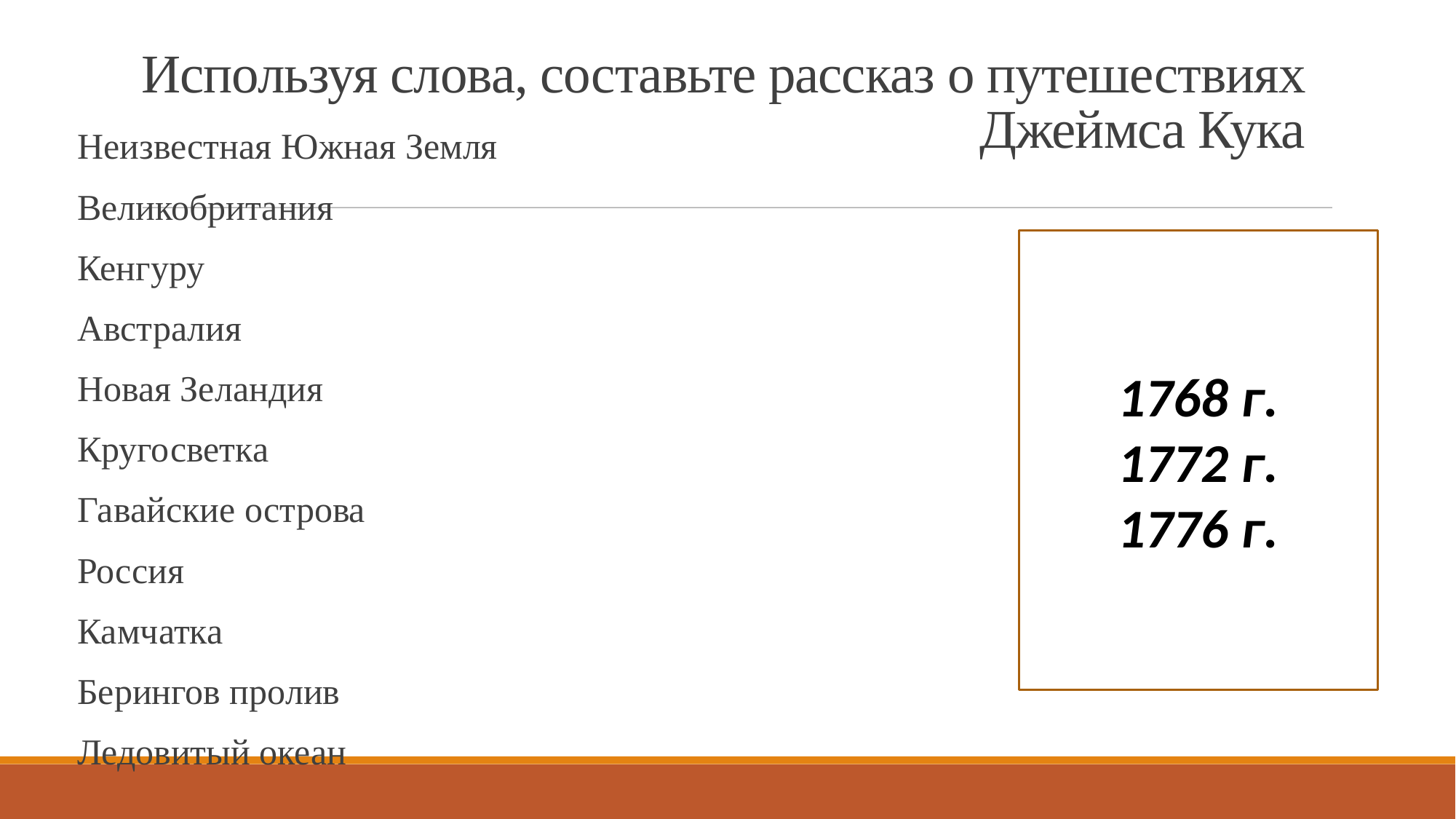

# Используя слова, составьте рассказ о путешествиях Джеймса Кука
Неизвестная Южная Земля
Великобритания
Кенгуру
Австралия
Новая Зеландия
Кругосветка
Гавайские острова
Россия
Камчатка
Берингов пролив
Ледовитый океан
1768 г.
1772 г.
1776 г.